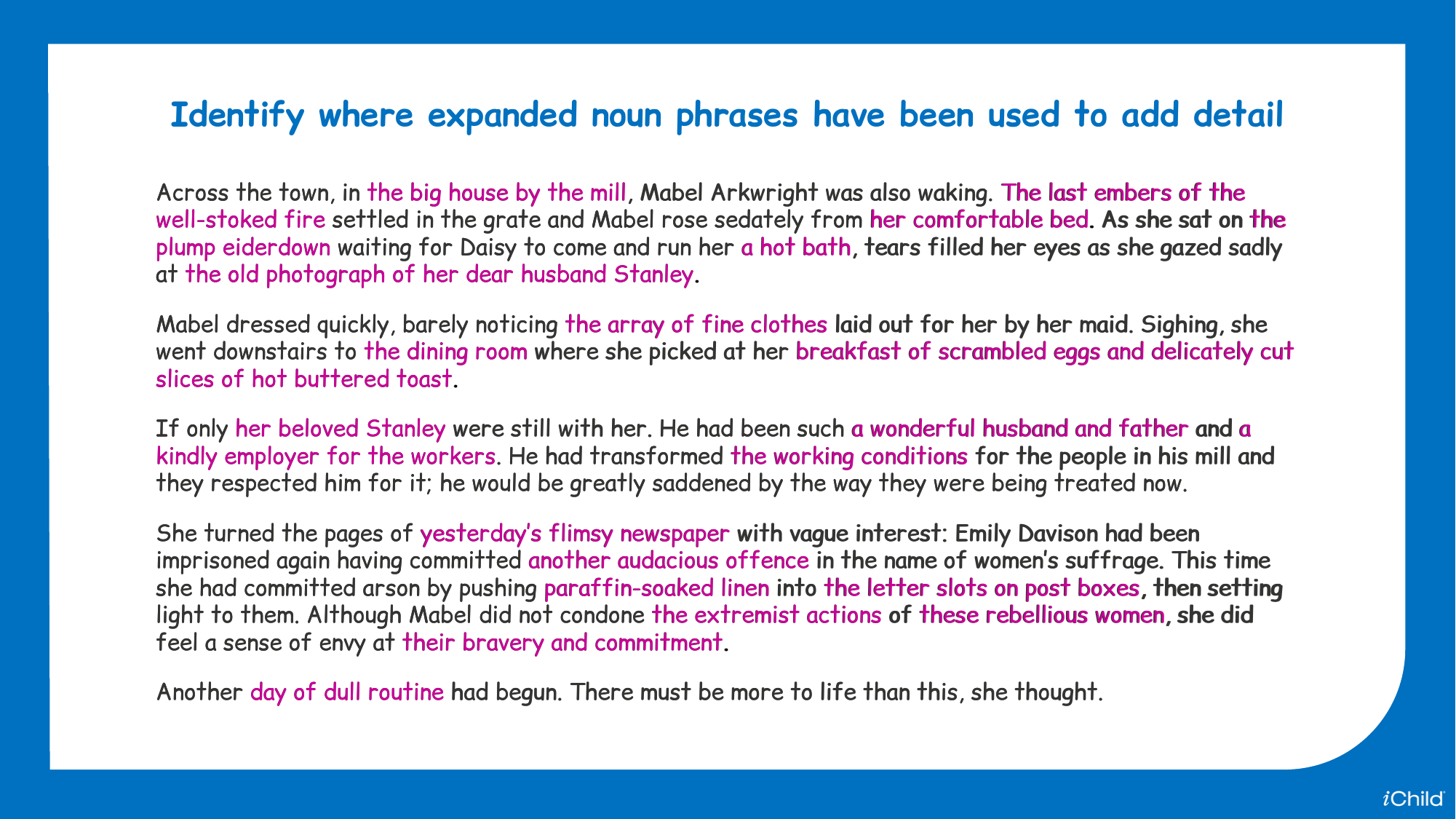

Identify where expanded noun phrases have been used to add detail
Across the town, in the big house by the mill, Mabel Arkwright was also waking. The last embers of the well-stoked fire settled in the grate and Mabel rose sedately from her comfortable bed. As she sat on the plump eiderdown waiting for Daisy to come and run her a hot bath, tears filled her eyes as she gazed sadly at the old photograph of her dear husband Stanley.
Mabel dressed quickly, barely noticing the array of fine clothes laid out for her by her maid. Sighing, she went downstairs to the dining room where she picked at her breakfast of scrambled eggs and delicately cut slices of hot buttered toast.
If only her beloved Stanley were still with her. He had been such a wonderful husband and father and a kindly employer for the workers. He had transformed the working conditions for the people in his mill and they respected him for it; he would be greatly saddened by the way they were being treated now.
She turned the pages of yesterday’s flimsy newspaper with vague interest: Emily Davison had been imprisoned again having committed another audacious offence in the name of women’s suffrage. This time she had committed arson by pushing paraffin-soaked linen into the letter slots on post boxes, then setting light to them. Although Mabel did not condone the extremist actions of these rebellious women, she did feel a sense of envy at their bravery and commitment.
Another day of dull routine had begun. There must be more to life than this, she thought.
Across the town, in the big house by the mill, Mabel Arkwright was also waking. The last embers of the well-stoked fire settled in the grate and Mabel rose sedately from her comfortable bed. As she sat on the plump eiderdown waiting for Daisy to come and run her a hot bath, tears filled her eyes as she gazed sadly at the old photograph of her dear husband Stanley.
Mabel dressed quickly, barely noticing the array of fine clothes laid out for her by her maid. Sighing, she went downstairs to the dining room where she picked at her breakfast of scrambled eggs and delicately cut slices of hot buttered toast.
If only her beloved Stanley were still with her. He had been such a wonderful husband and father and a kindly employer for the workers. He had transformed the working conditions for the people in his mill and they respected him for it; he would be greatly saddened by the way they were being treated now.
She turned the pages of yesterday’s flimsy newspaper with vague interest: Emily Davison had been imprisoned again having committed another audacious offence in the name of women’s suffrage. This time she had committed arson by pushing paraffin-soaked linen into the letter slots on post boxes, then setting light to them. Although Mabel did not condone the extremist actions of these rebellious women, she did feel a sense of envy at their bravery and commitment.
Another day of dull routine had begun. There must be more to life than this, she thought.